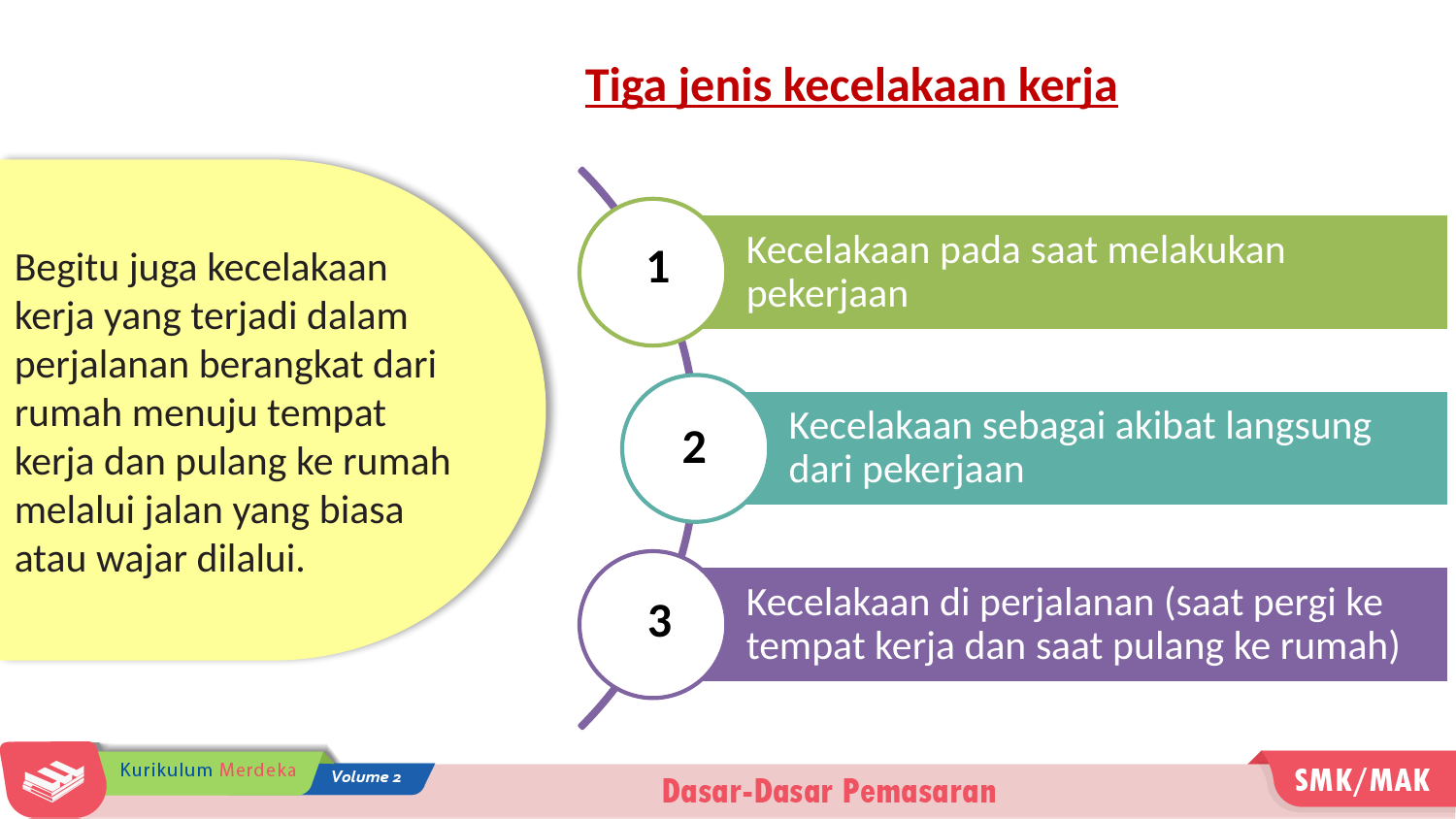

Tiga jenis kecelakaan kerja
Kecelakaan pada saat melakukan pekerjaan
Kecelakaan sebagai akibat langsung dari pekerjaan
Kecelakaan di perjalanan (saat pergi ke tempat kerja dan saat pulang ke rumah)
1
2
3
Begitu juga kecelakaan kerja yang terjadi dalam perjalanan berangkat dari rumah menuju tempat kerja dan pulang ke rumah melalui jalan yang biasa atau wajar dilalui.